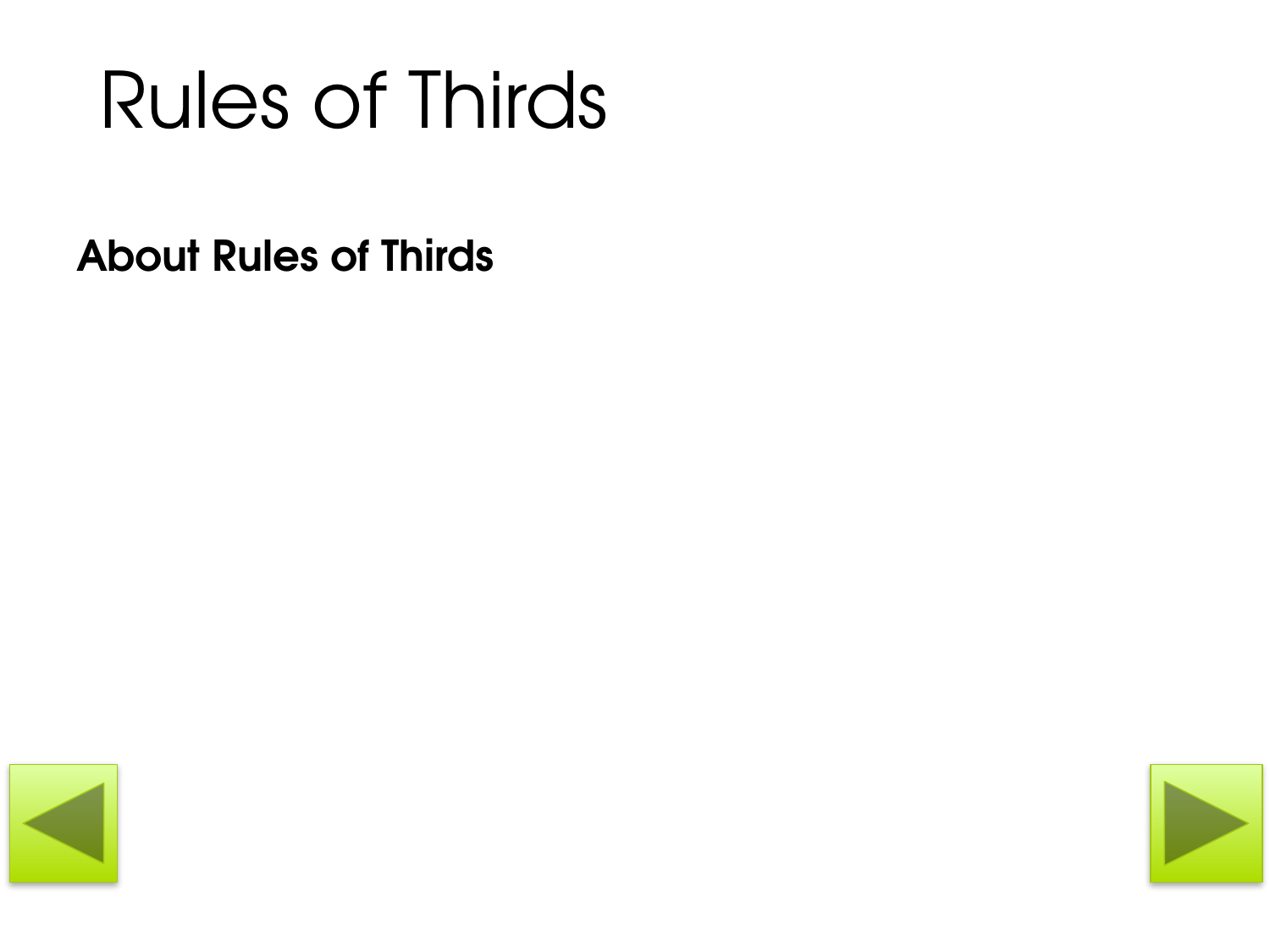

# Rules of Thirds
About Rules of Thirds